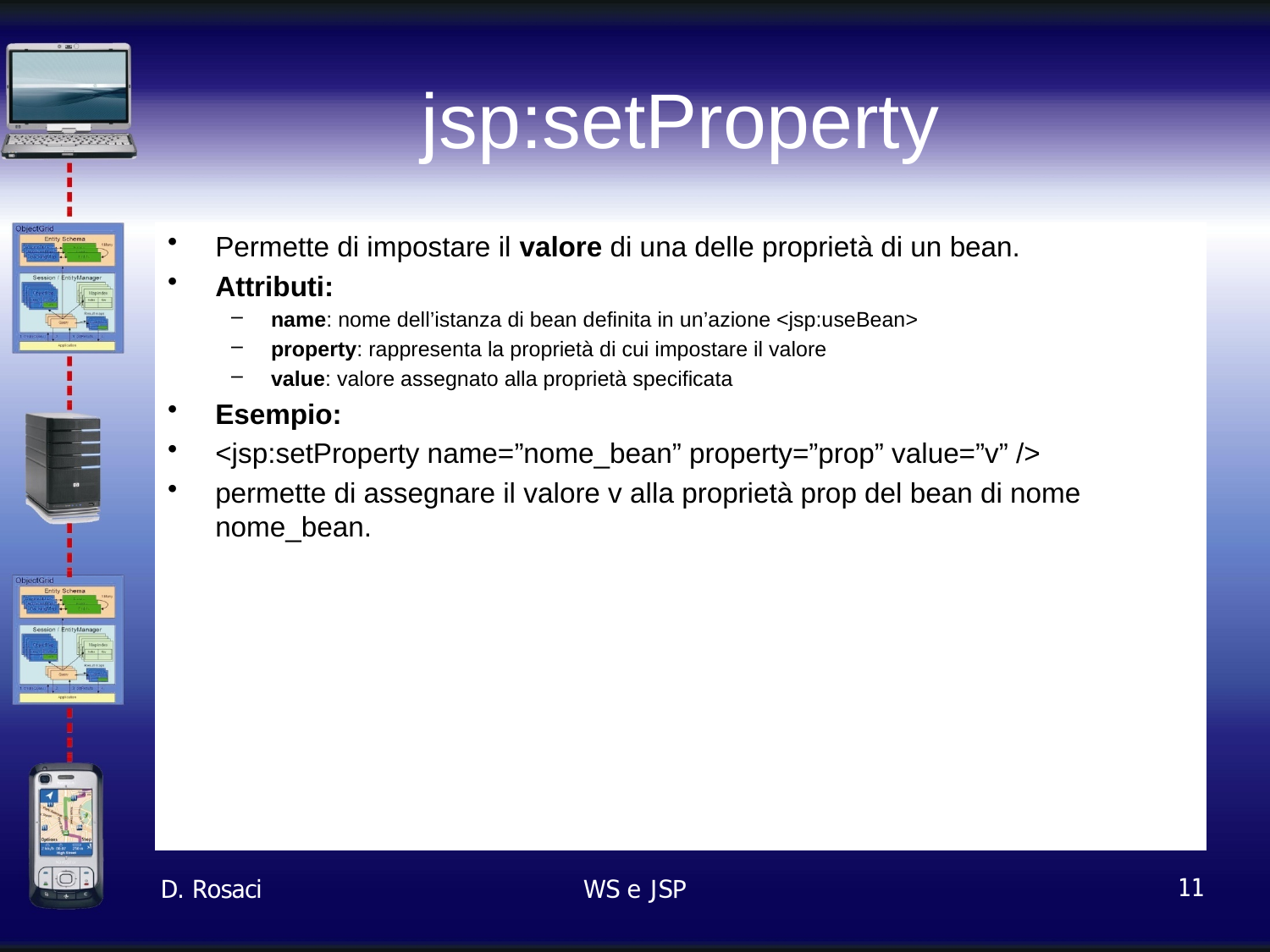

# jsp:setProperty
Permette di impostare il valore di una delle proprietà di un bean.
Attributi:
name: nome dell’istanza di bean definita in un’azione <jsp:useBean>
property: rappresenta la proprietà di cui impostare il valore
value: valore assegnato alla proprietà specificata
Esempio:
<jsp:setProperty name=”nome_bean” property=”prop” value=”v” />
permette di assegnare il valore v alla proprietà prop del bean di nome nome_bean.

D. Rosaci
WS e JSP